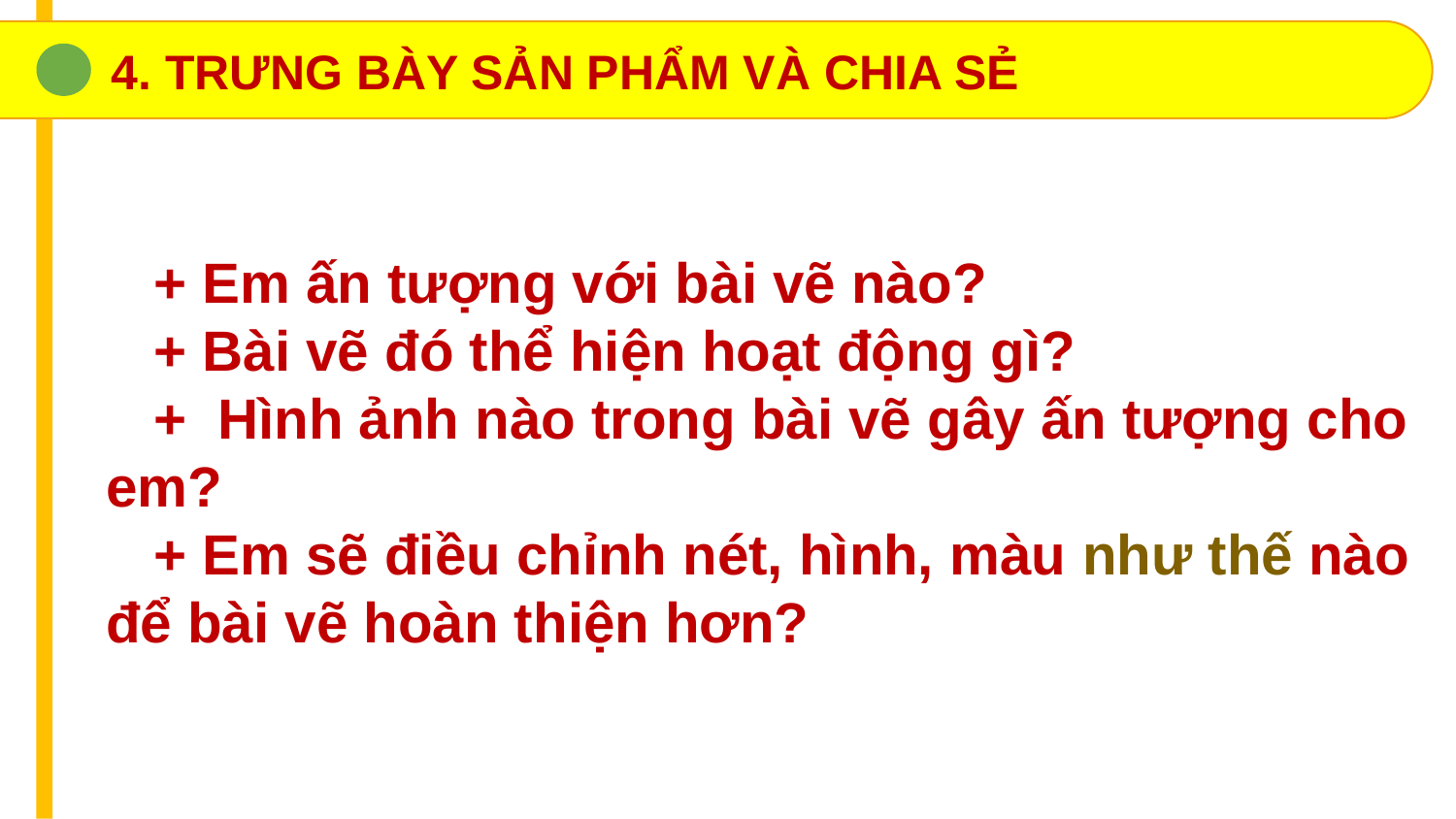

4. TRƯNG BÀY SẢN PHẨM VÀ CHIA SẺ

   + Em ấn tượng với bài vẽ nào?
   + Bài vẽ đó thể hiện hoạt động gì?
   +  Hình ảnh nào trong bài vẽ gây ấn tượng cho em?
   + Em sẽ điều chỉnh nét, hình, màu như thế nào để bài vẽ hoàn thiện hơn?